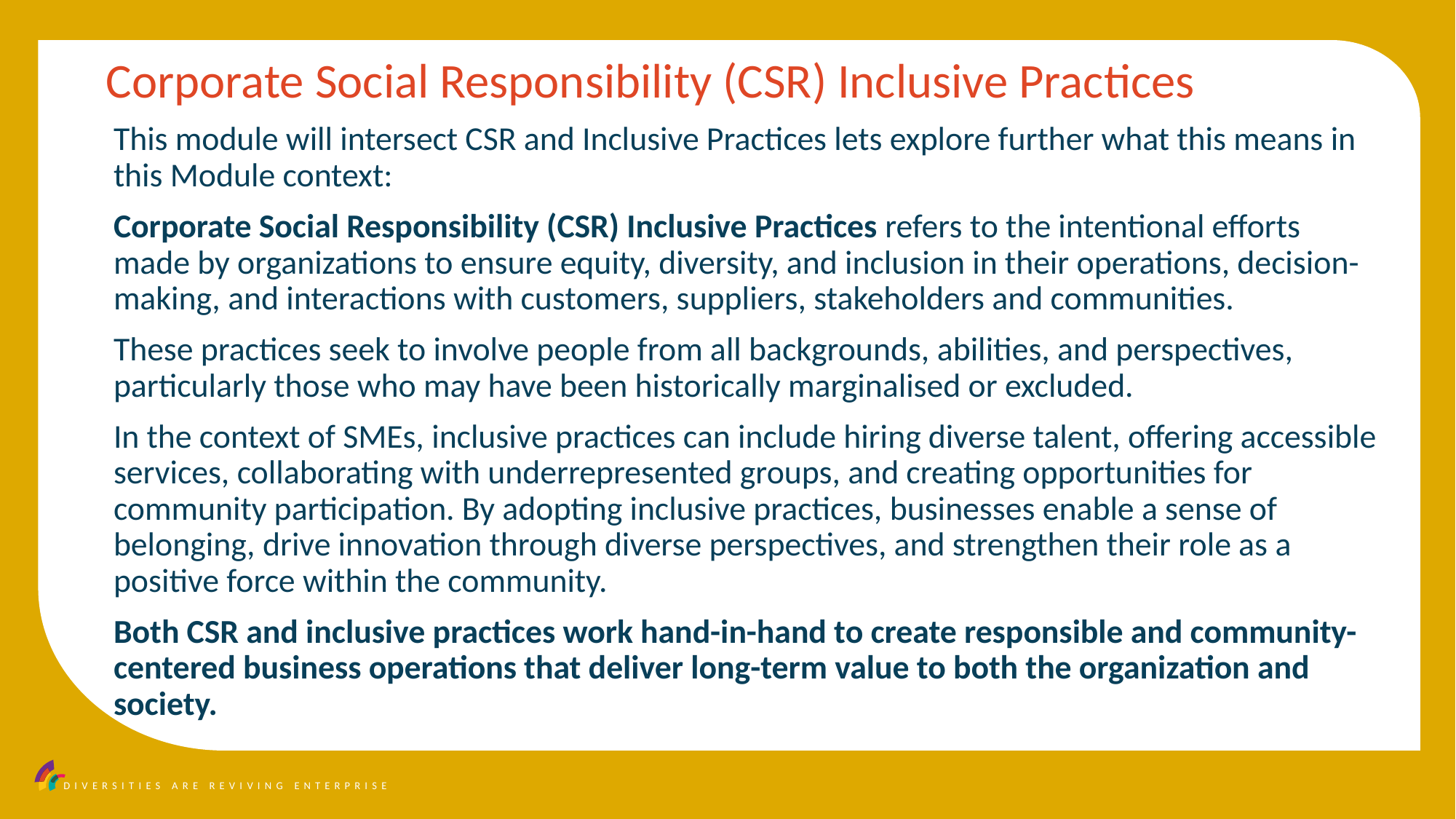

Corporate Social Responsibility (CSR) Inclusive Practices
This module will intersect CSR and Inclusive Practices lets explore further what this means in this Module context:
Corporate Social Responsibility (CSR) Inclusive Practices refers to the intentional efforts made by organizations to ensure equity, diversity, and inclusion in their operations, decision-making, and interactions with customers, suppliers, stakeholders and communities.
These practices seek to involve people from all backgrounds, abilities, and perspectives, particularly those who may have been historically marginalised or excluded.
In the context of SMEs, inclusive practices can include hiring diverse talent, offering accessible services, collaborating with underrepresented groups, and creating opportunities for community participation. By adopting inclusive practices, businesses enable a sense of belonging, drive innovation through diverse perspectives, and strengthen their role as a positive force within the community.
Both CSR and inclusive practices work hand-in-hand to create responsible and community-centered business operations that deliver long-term value to both the organization and society.